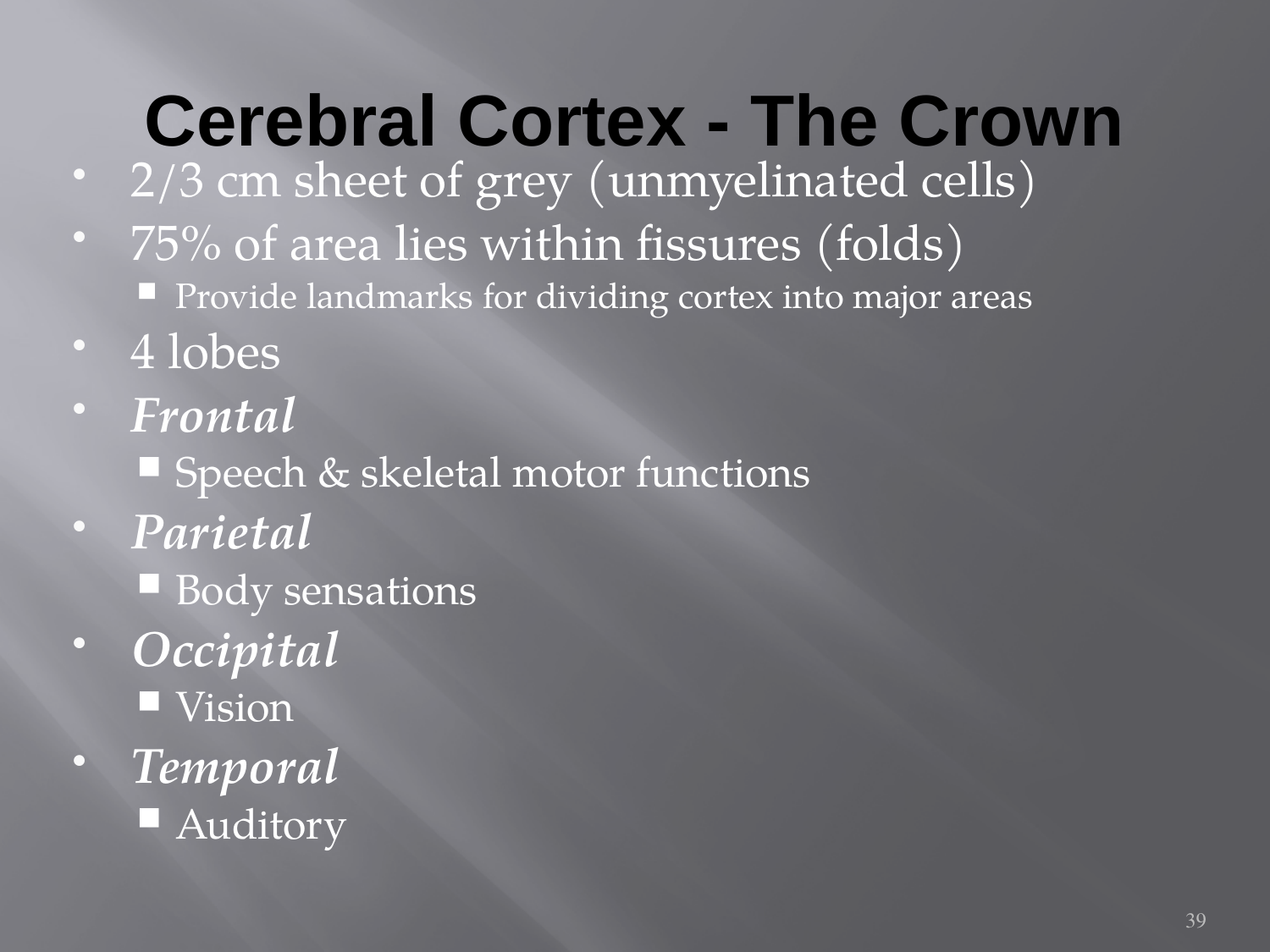

# Cerebral Cortex - The Crown
2/3 cm sheet of grey (unmyelinated cells)
75% of area lies within fissures (folds)
Provide landmarks for dividing cortex into major areas
4 lobes
Frontal
Speech & skeletal motor functions
Parietal
Body sensations
Occipital
Vision
Temporal
Auditory
39